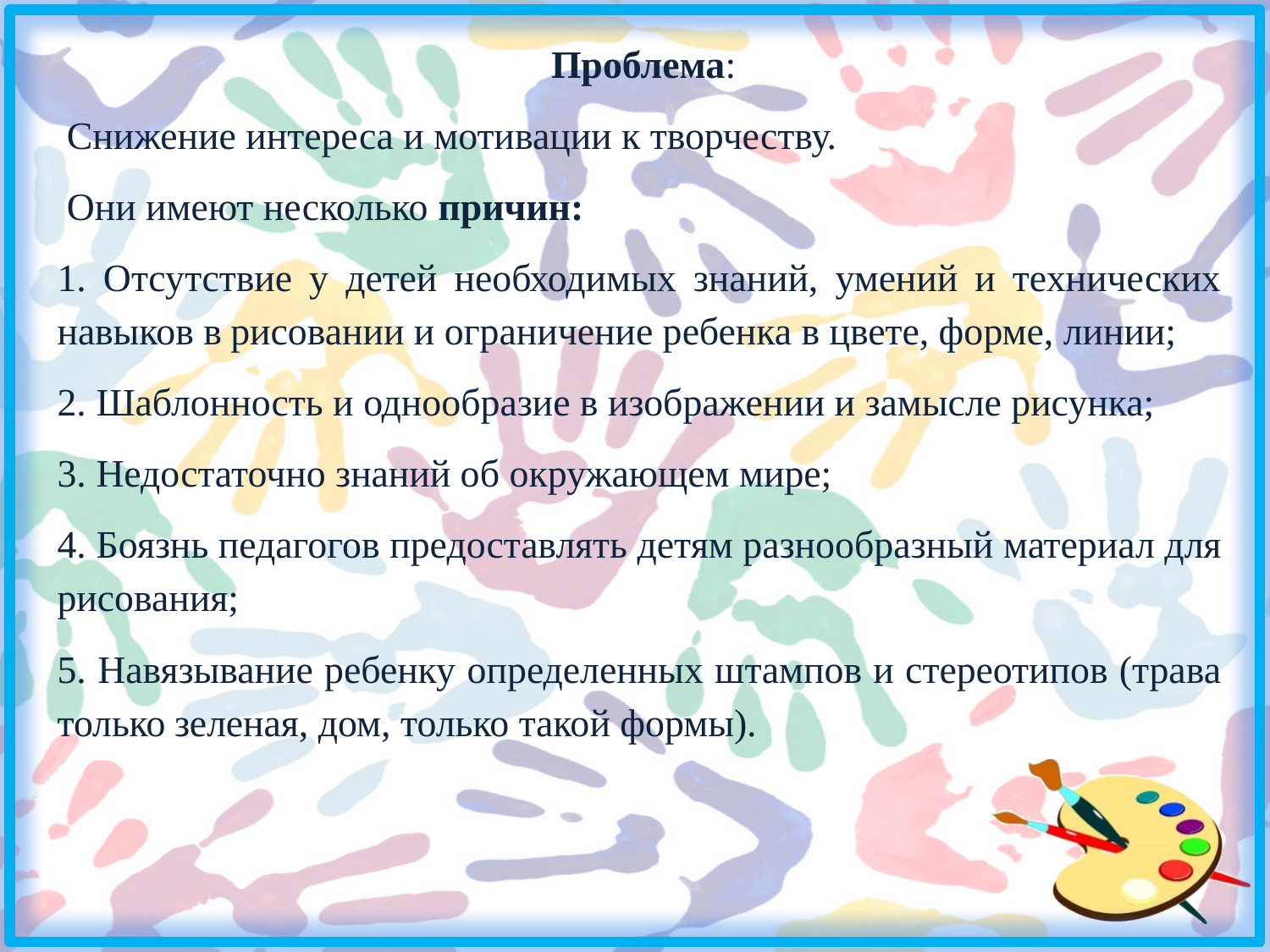

Проблема:
 Снижение интереса и мотивации к творчеству.
 Они имеют несколько причин:
1. Отсутствие у детей необходимых знаний, умений и технических навыков в рисовании и ограничение ребенка в цвете, форме, линии;
2. Шаблонность и однообразие в изображении и замысле рисунка;
3. Недостаточно знаний об окружающем мире;
4. Боязнь педагогов предоставлять детям разнообразный материал для рисования;
5. Навязывание ребенку определенных штампов и стереотипов (трава только зеленая, дом, только такой формы).